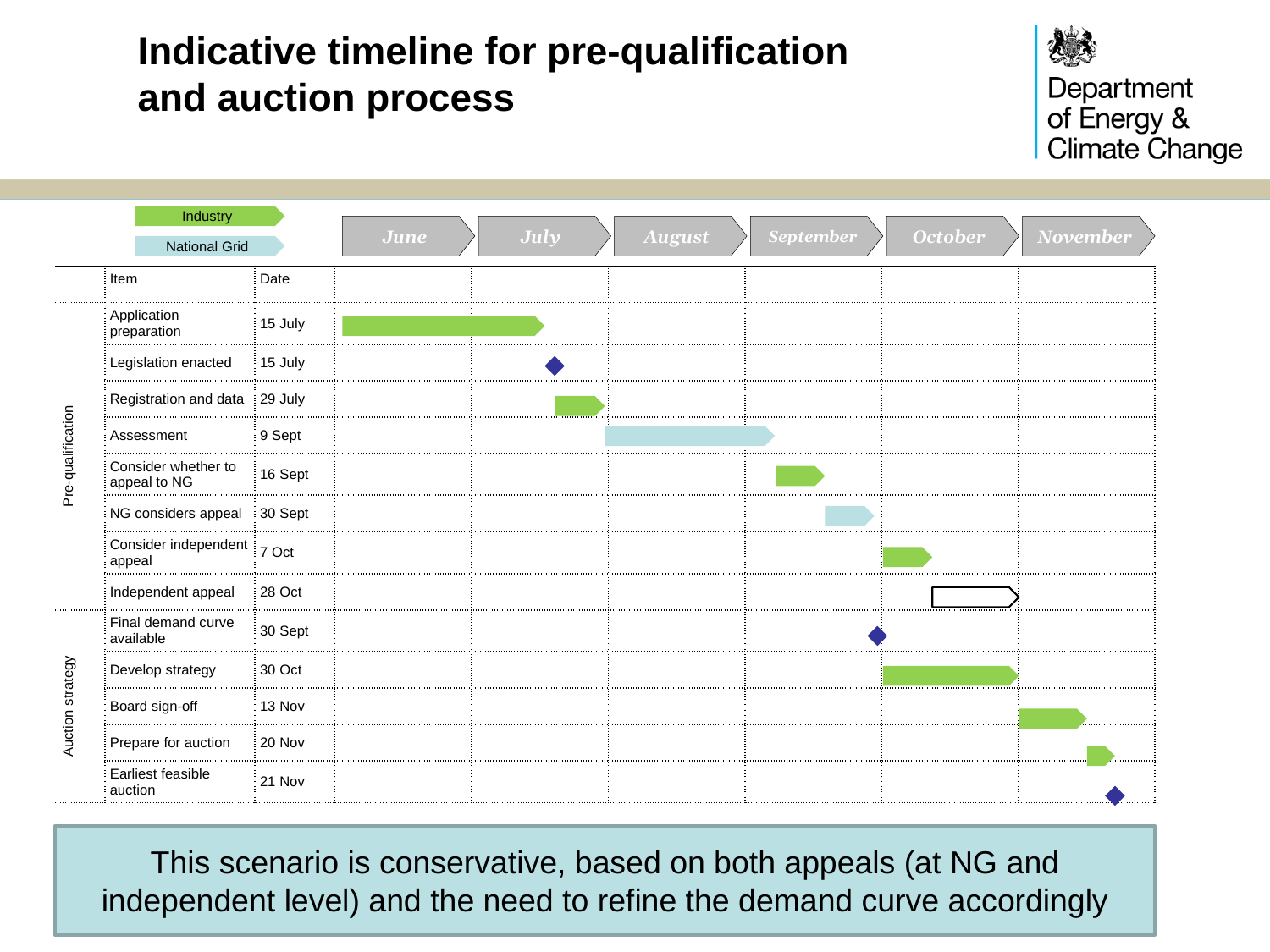

# Indicative timeline for pre-qualification and auction process
Industry
June
July
August
September
October
November
National Grid
|  | Item | Date |  |  |  |  |  |  |
| --- | --- | --- | --- | --- | --- | --- | --- | --- |
| Pre-qualification | Application preparation | 15 July |  |  |  |  |  |  |
|  | Legislation enacted | 15 July |  |  |  |  |  |  |
|  | Registration and data | 29 July |  |  |  |  |  |  |
|  | Assessment | 9 Sept |  |  |  |  |  |  |
|  | Consider whether to appeal to NG | 16 Sept |  |  |  |  |  |  |
|  | NG considers appeal | 30 Sept |  |  |  |  |  |  |
|  | Consider independent appeal | 7 Oct |  |  |  |  |  |  |
|  | Independent appeal | 28 Oct |  |  |  |  |  |  |
| Auction strategy | Final demand curve available | 30 Sept |  |  |  |  |  |  |
|  | Develop strategy | 30 Oct |  |  |  |  |  |  |
|  | Board sign-off | 13 Nov |  |  |  |  |  |  |
|  | Prepare for auction | 20 Nov |  |  |  |  |  |  |
|  | Earliest feasible auction | 21 Nov |  |  |  |  |  |  |

This scenario is conservative, based on both appeals (at NG and independent level) and the need to refine the demand curve accordingly